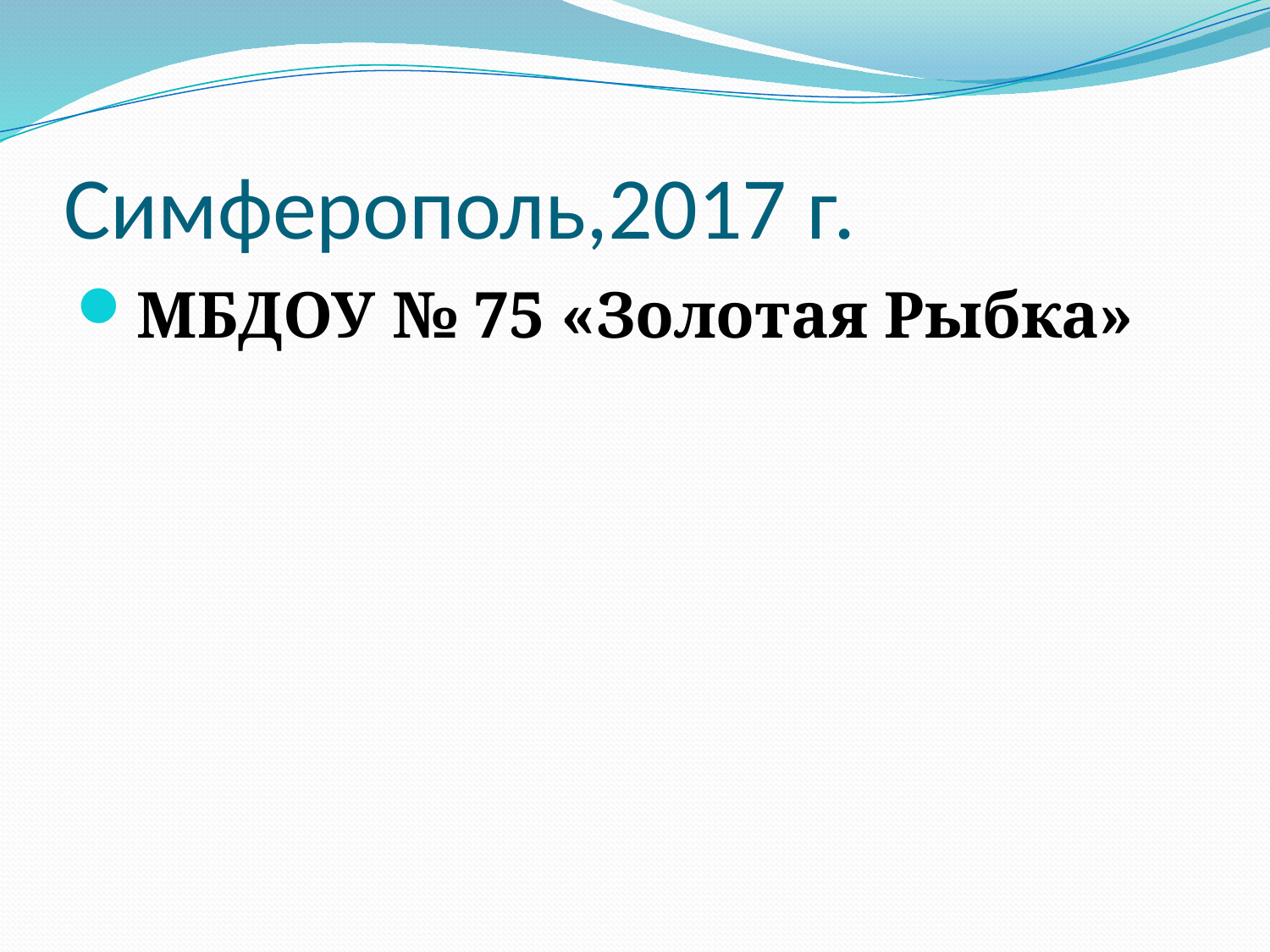

# Симферополь,2017 г.
МБДОУ № 75 «Золотая Рыбка»